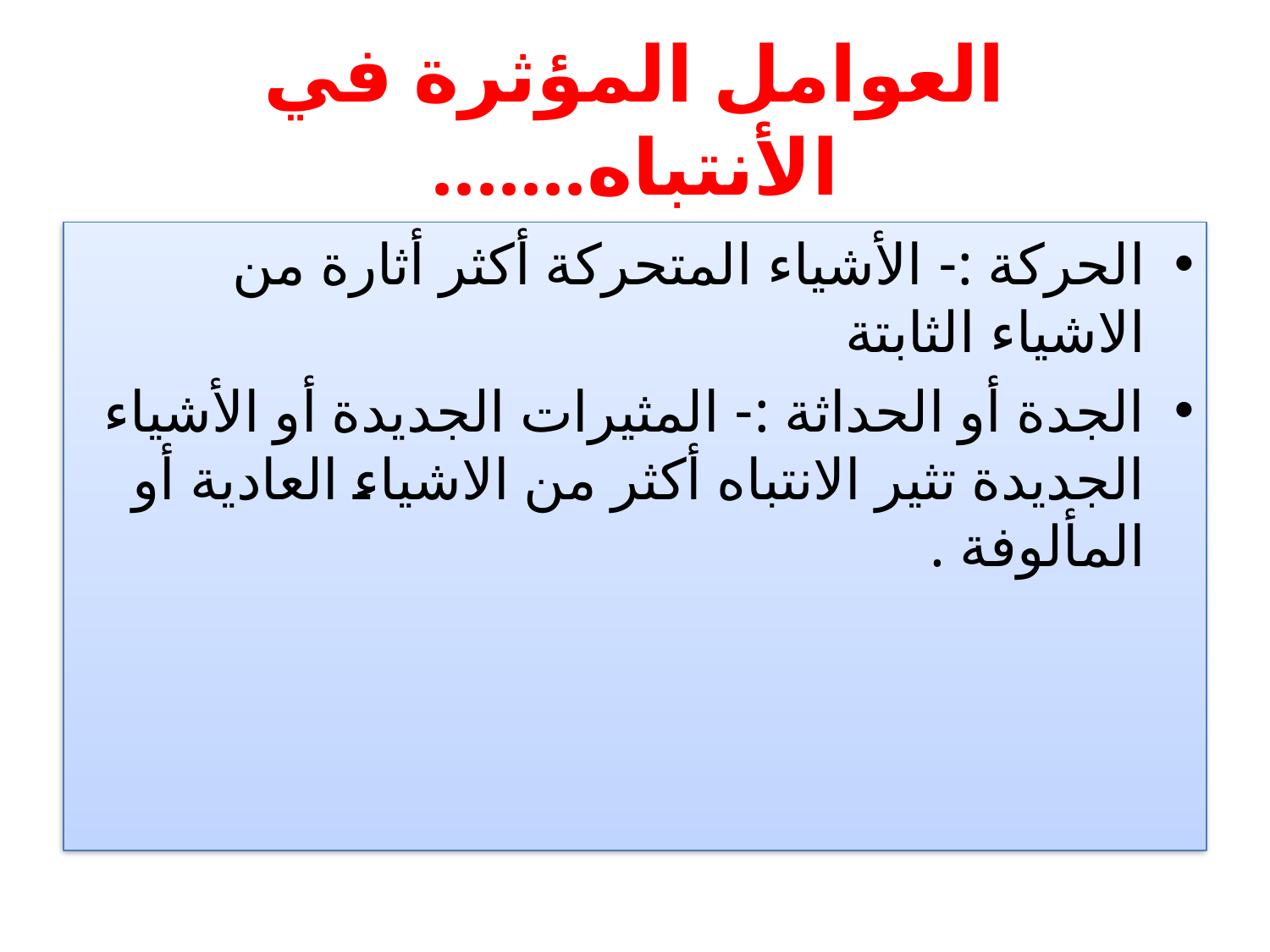

# العوامل المؤثرة في الأنتباه.......
الحركة :- الأشياء المتحركة أكثر أثارة من الاشياء الثابتة
الجدة أو الحداثة :- المثيرات الجديدة أو الأشياء الجديدة تثير الانتباه أكثر من الاشياء العادية أو المألوفة .